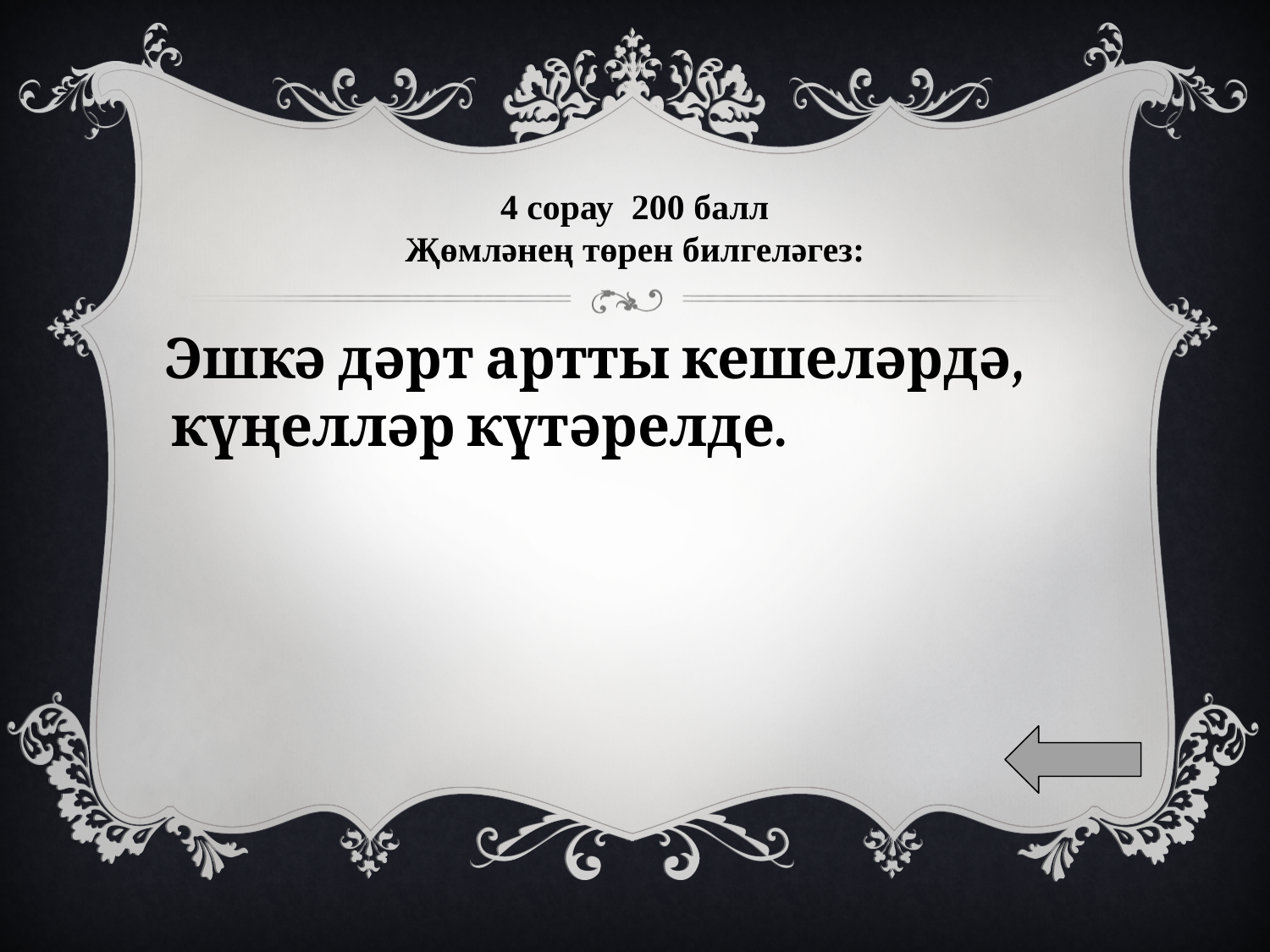

# 4 сорау  200 балл Җөмләнең төрен билгеләгез:
     Эшкә дәрт артты кешеләрдә, күңелләр күтәрелде.